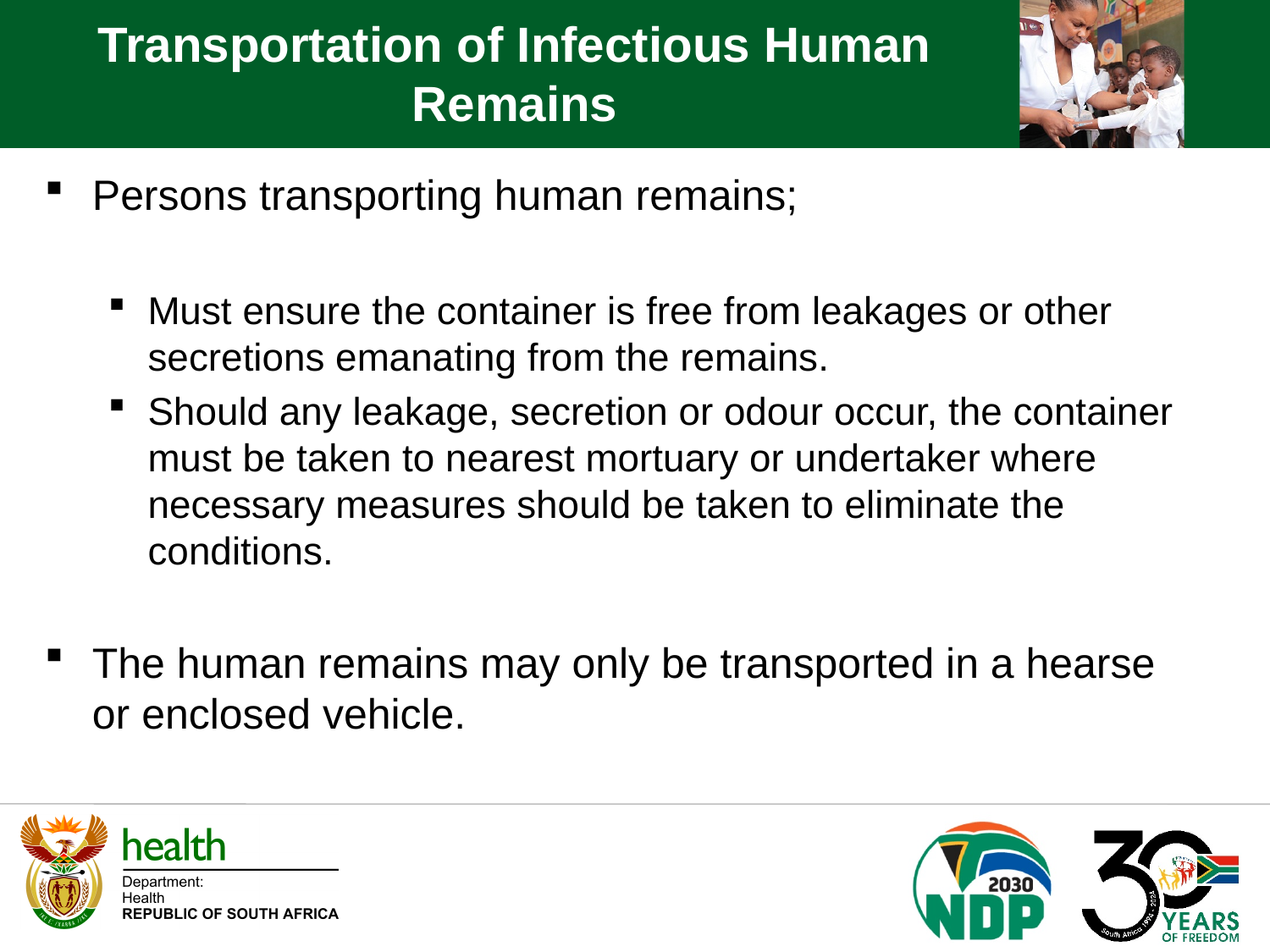

Transportation of Infectious Human Remains
Persons transporting human remains;

Must ensure the container is free from leakages or other secretions emanating from the remains.
Should any leakage, secretion or odour occur, the container must be taken to nearest mortuary or undertaker where necessary measures should be taken to eliminate the conditions.

The human remains may only be transported in a hearse or enclosed vehicle.